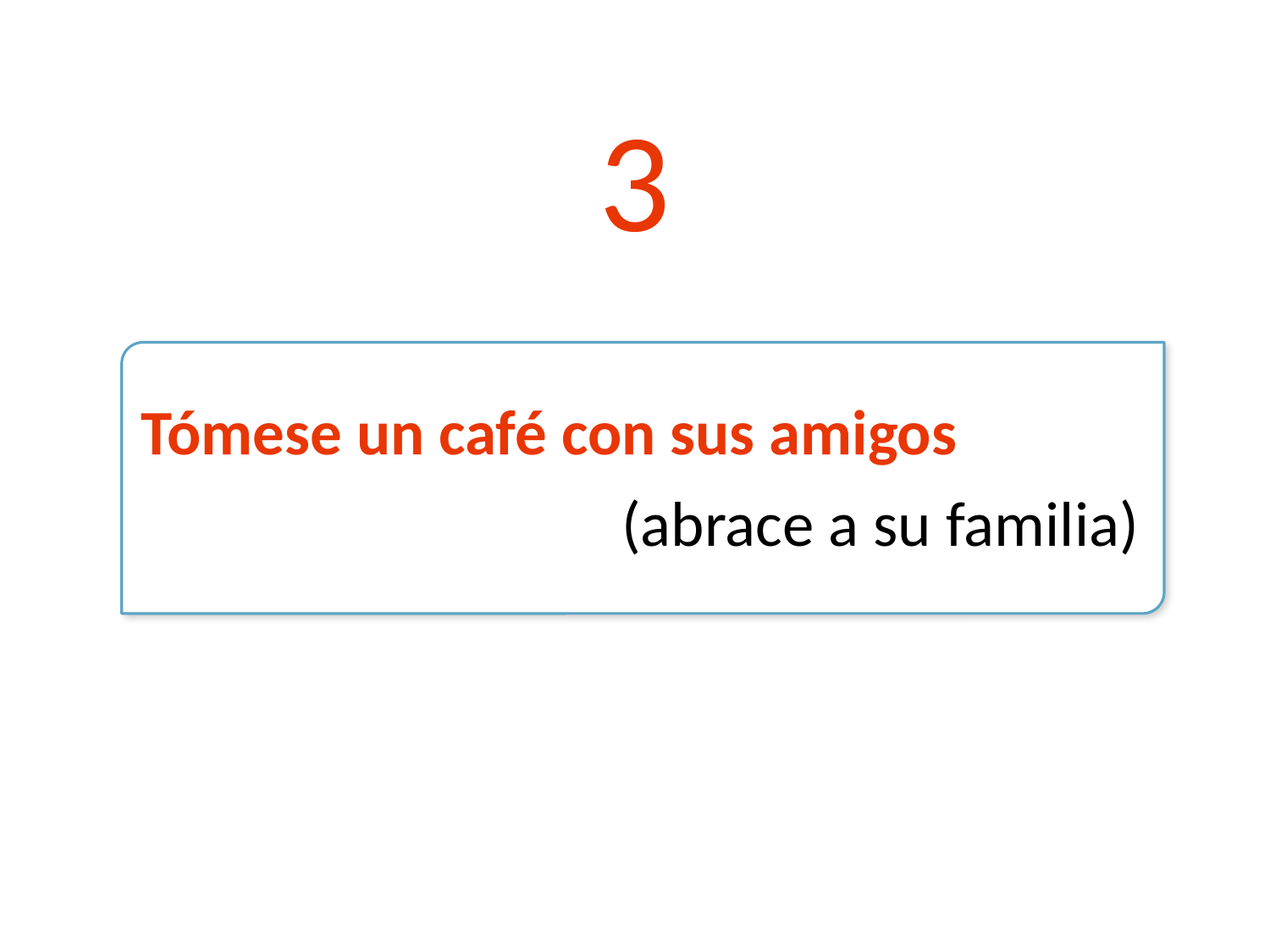

3
Tómese un café con sus amigos                                               (abrace a su familia)